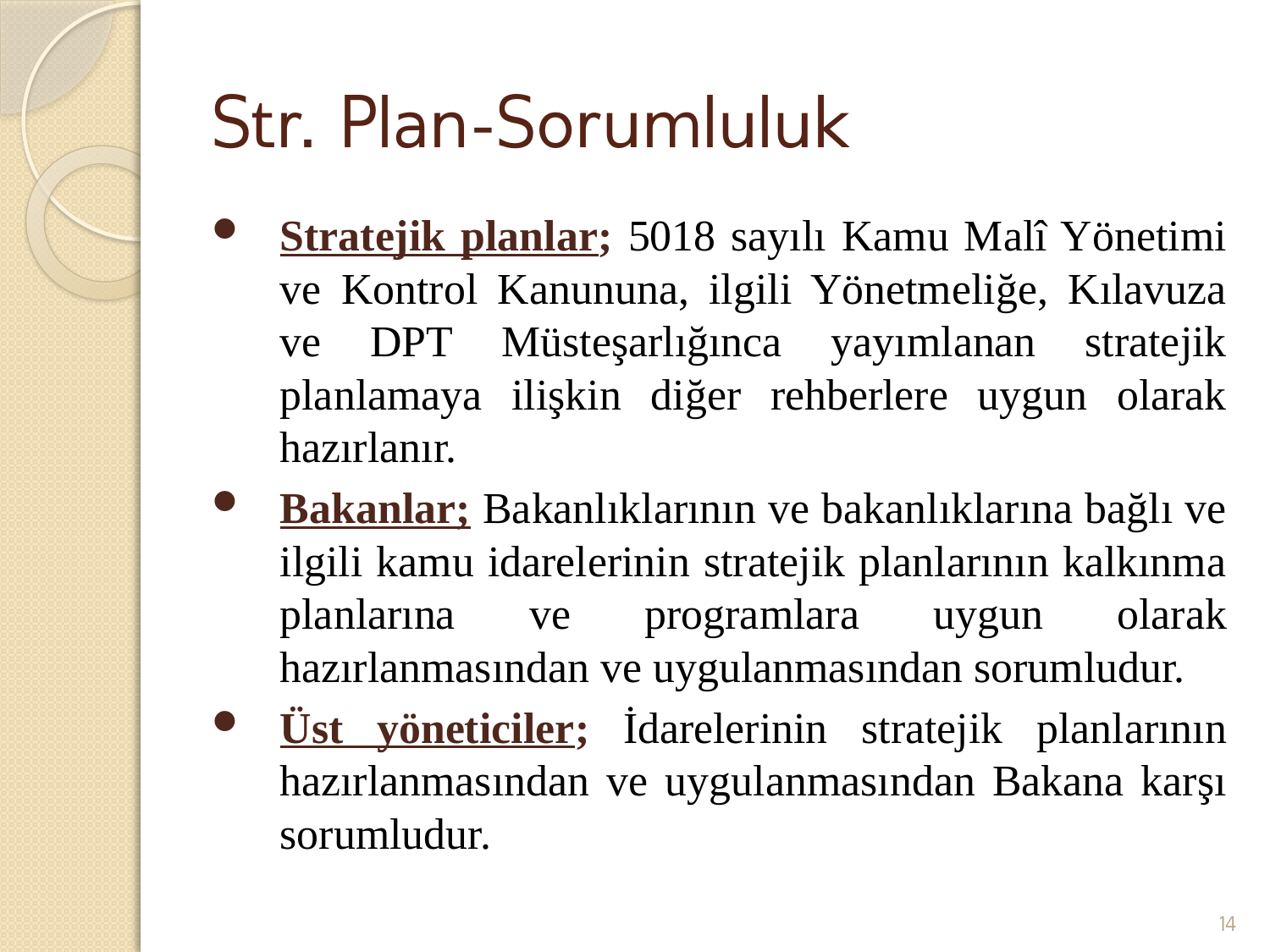

# Str. Plan-Sorumluluk
Stratejik planlar; 5018 sayılı Kamu Malî Yönetimi ve Kontrol Kanununa, ilgili Yönetmeliğe, Kılavuza ve DPT Müsteşarlığınca yayımlanan stratejik planlamaya ilişkin diğer rehberlere uygun olarak hazırlanır.
Bakanlar; Bakanlıklarının ve bakanlıklarına bağlı ve ilgili kamu idarelerinin stratejik planlarının kalkınma planlarına ve programlara uygun olarak hazırlanmasından ve uygulanmasından sorumludur.
Üst yöneticiler; İdarelerinin stratejik planlarının hazırlanmasından ve uygulanmasından Bakana karşı sorumludur.

14